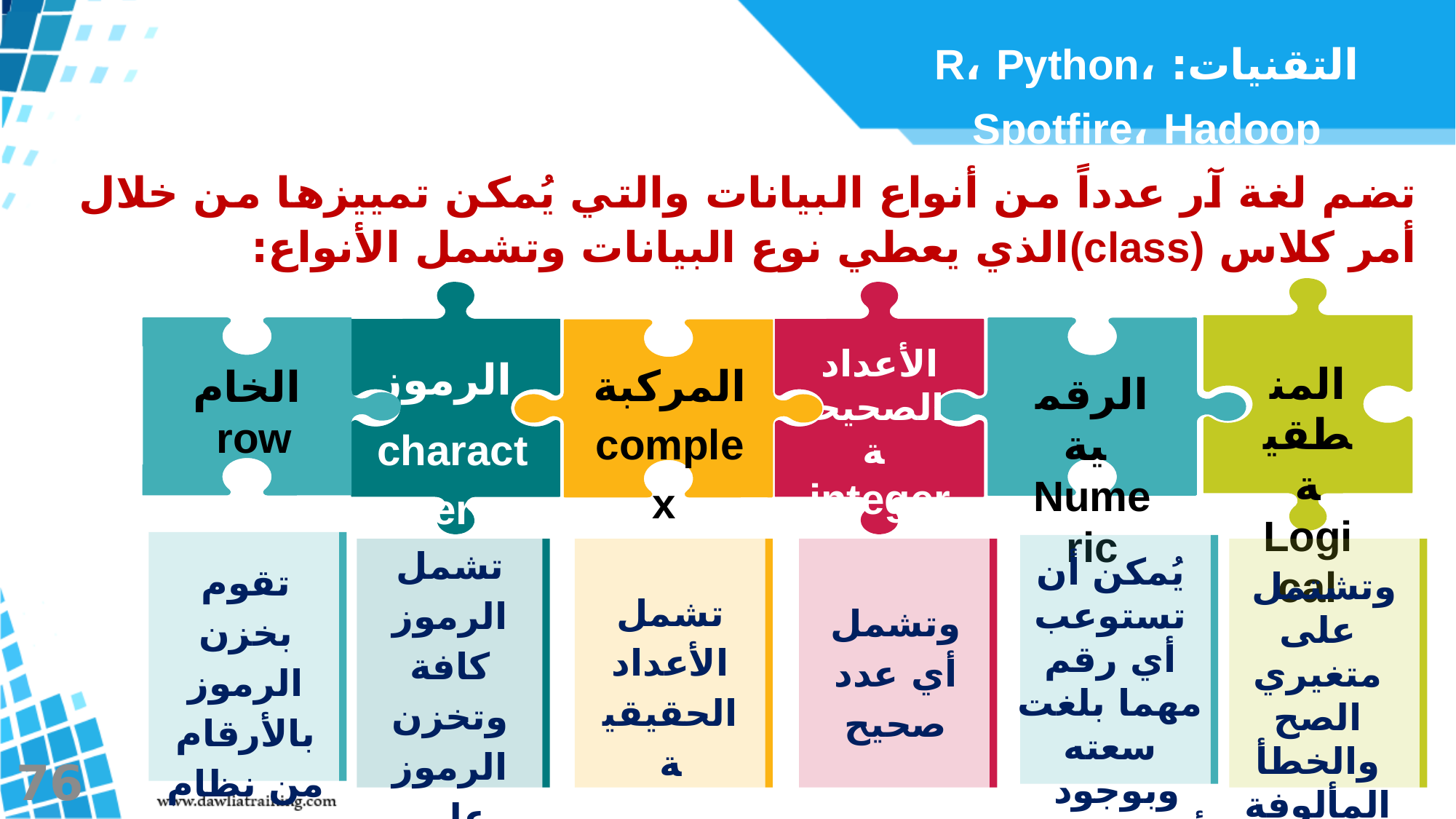

التقنيات: R، Python، Spotfire، Hadoop
تضم لغة آر عدداً من أنواع البيانات والتي يُمكن تمييزها من خلال أمر كلاس (class)الذي يعطي نوع البيانات وتشمل الأنواع:

المنطقية
Logical

الرموز
character

الأعداد الصحيحة
integer

الخام
row

الرقمية
Numeric

المركبة
complex
تشمل الرموز كافة وتخزن الرموز على هيئتها دون اعتبار حقيقة محتواها

تقوم بخزن الرموز بالأرقام من نظام العد الستة عشري

يُمكن أن تستوعب أي رقم مهما بلغت سعته وبوجود
أي عدد من المراتب العشرية

وتشمل أي عدد صحيح

تشمل الأعداد الحقيقية

وتشتمل
على متغيري الصح والخطأ المألوفة في سائر لغات البرمجة
76